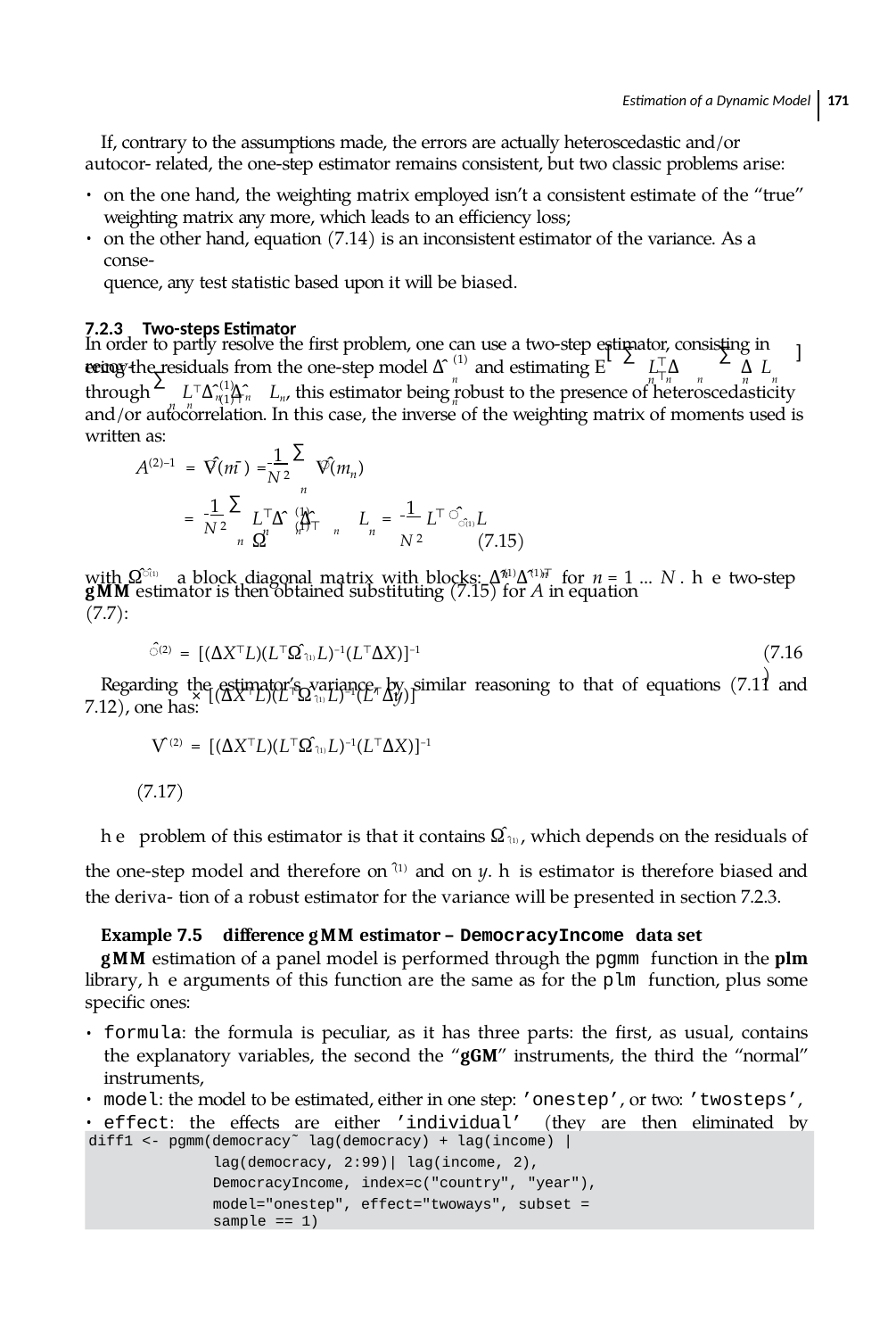

Estimation of a Dynamic Model  171

If, contrary to the assumptions made, the errors are actually heteroscedastic and/or autocor- related, the one-step estimator remains consistent, but two classic problems arise:
on the one hand, the weighting matrix employed isn’t a consistent estimate of the “true” weighting matrix any more, which leads to an eﬃciency loss;
on the other hand, equation (7.14) is an inconsistent estimator of the variance. As a conse-
quence, any test statistic based upon it will be biased.

7.2.3  Two-steps Estimator

In order to partly resolve the ﬁrst problem, one can use a two-step estimator, consisting in recov-
[
 ]
∑	∑
(1)
⊤	⊤
Δ L
ering the residuals from the one-step model Δ̂	and estimating E	L Δ
n	n n	n	n	n  n
∑
(1)	(1)⊤
through	L⊤Δ̂n Δ̂n  Ln, this estimator being robust to the presence of heteroscedasticity
n n
and/or autocorrelation. In this case, the inverse of the weighting matrix of moments used is
written as:
∑
 1
N 2
̂
̂
(2)–1
V(m )
A	= V(m̄ ) =
n
n
∑
 1
N 2
 1
̂
(1)	(1)⊤
⊤
⊤
=
L	(7.15)
L Δ̂ Δ̂	L =	L Ω
N 2
̂(1)
n	n	n	n
n
with Ω̂	a block diagonal matrix with blocks: Δ̂(1)Δ̂(1)⊤ for n = 1 … N . he two-step
̂(1)
n	n
gmm estimator is then obtained substituting (7.15) for A in equation (7.7):
̂(2) = [(ΔX⊤L)(L⊤Ω̂ ̂(1) L)–1(L⊤ΔX)]–1
× [(ΔX⊤L)(L⊤Ω̂ ̂(1) L)–1(L⊤Δy)]
(7.16)
Regarding the estimator’s variance, by similar reasoning to that of equations (7.11 and 7.12), one has:
V̂ (2) = [(ΔX⊤L)(L⊤Ω̂ ̂(1) L)–1(L⊤ΔX)]–1	(7.17)
he problem of this estimator is that it contains Ω̂ ̂(1) , which depends on the residuals of the one-step model and therefore on ̂(1)  and on y. his estimator is therefore biased and the deriva- tion of a robust estimator for the variance will be presented in section 7.2.3.

Example 7.5     difference gmm estimator – DemocracyIncome data set
gmm estimation of a panel model is performed through the pgmm function in the plm library, he arguments of this function are the same as for the plm function, plus some speciﬁc ones:
formula: the formula is peculiar, as it has three parts: the ﬁrst, as usual, contains the explanatory variables, the second the “gmm” instruments, the third the “normal” instruments,
model: the model to be estimated, either in one step: ’onestep’, or two: ’twosteps’,
effect: the effects are either ’individual’ (they are then eliminated by differencing), or ’twoways’, in which case indicator variables for each period are added as “normal” instruments.
We ﬁrst compute the one-step estimator:
diff1 <- pgmm(democracy ̃ lag(democracy) + lag(income) |
lag(democracy, 2:99)| lag(income, 2), DemocracyIncome, index=c("country", "year"),
model="onestep", effect="twoways", subset = sample == 1)